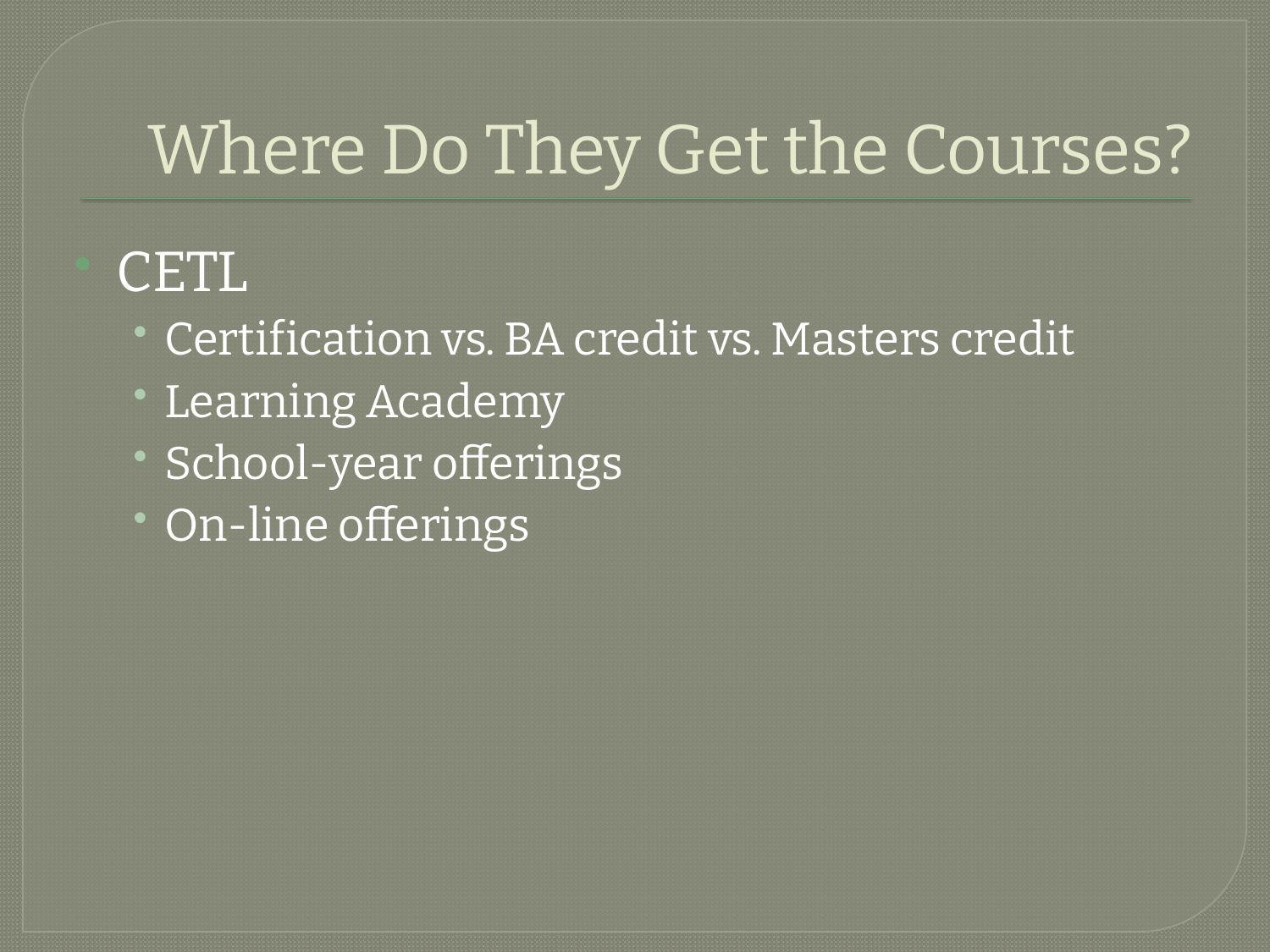

# Where Do They Get the Courses?
CETL
Certification vs. BA credit vs. Masters credit
Learning Academy
School-year offerings
On-line offerings